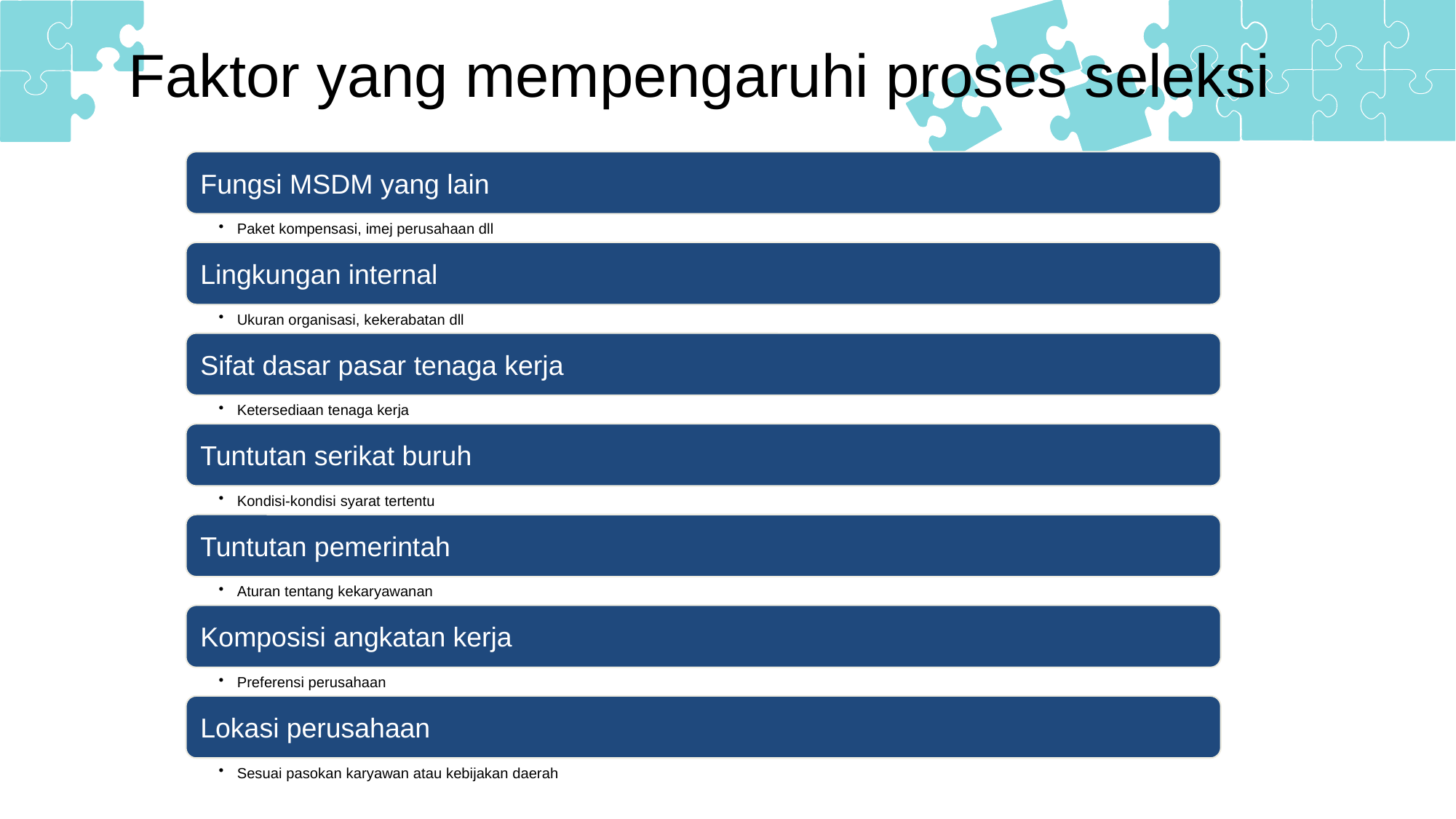

Faktor yang mempengaruhi proses seleksi
Fungsi MSDM yang lain
Paket kompensasi, imej perusahaan dll
Lingkungan internal
Ukuran organisasi, kekerabatan dll
Sifat dasar pasar tenaga kerja
Ketersediaan tenaga kerja
Tuntutan serikat buruh
Kondisi-kondisi syarat tertentu
Tuntutan pemerintah
Aturan tentang kekaryawanan
Komposisi angkatan kerja
Preferensi perusahaan
Lokasi perusahaan
Sesuai pasokan karyawan atau kebijakan daerah